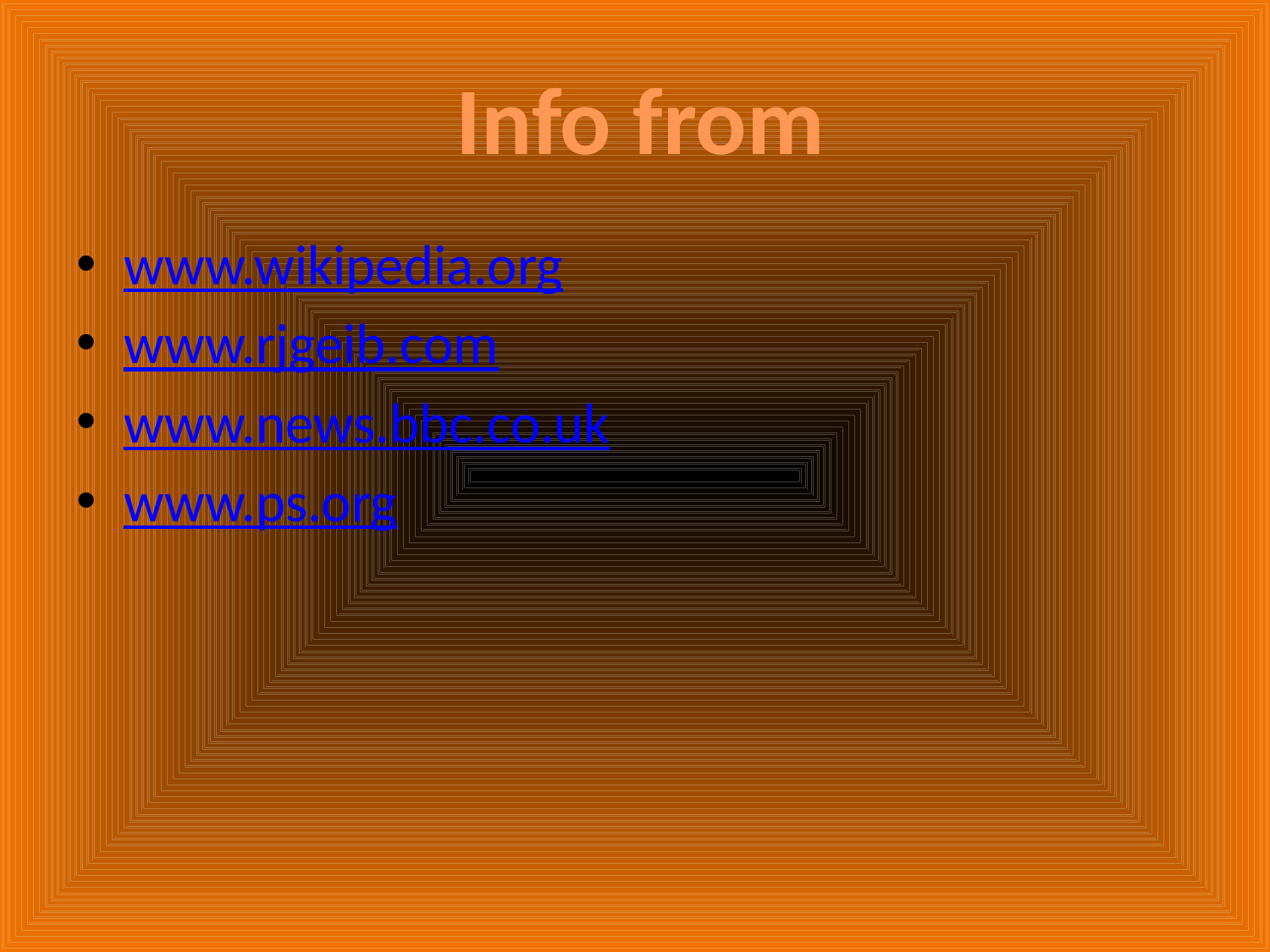

#
Info from
www.wikipedia.org
www.rjgeib.com
www.news.bbc.co.uk
www.ps.org